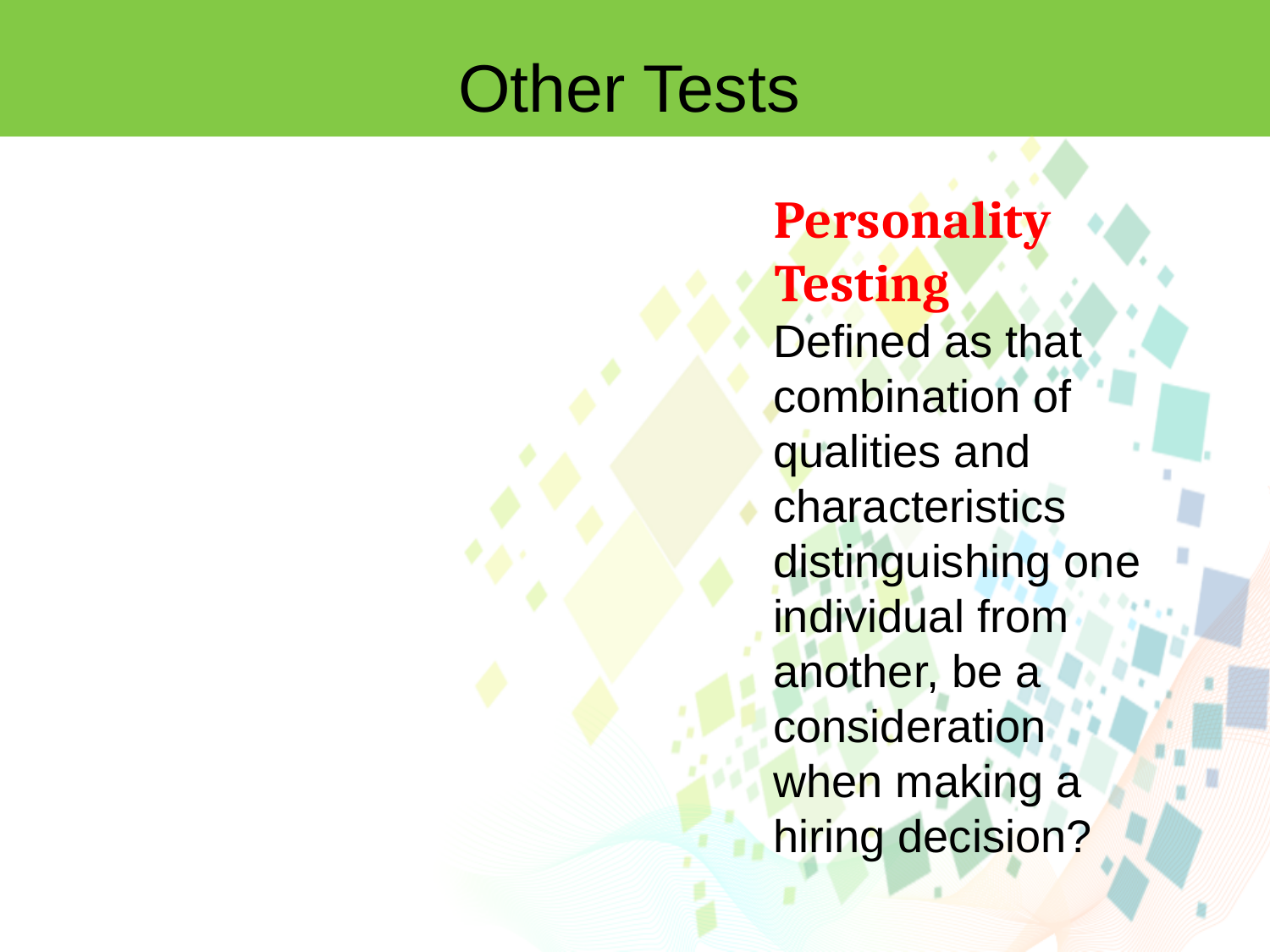

Other Tests
Personality Testing
Deﬁned as that combination of qualities and characteristics distinguishing one individual from another, be a consideration when making a hiring decision?